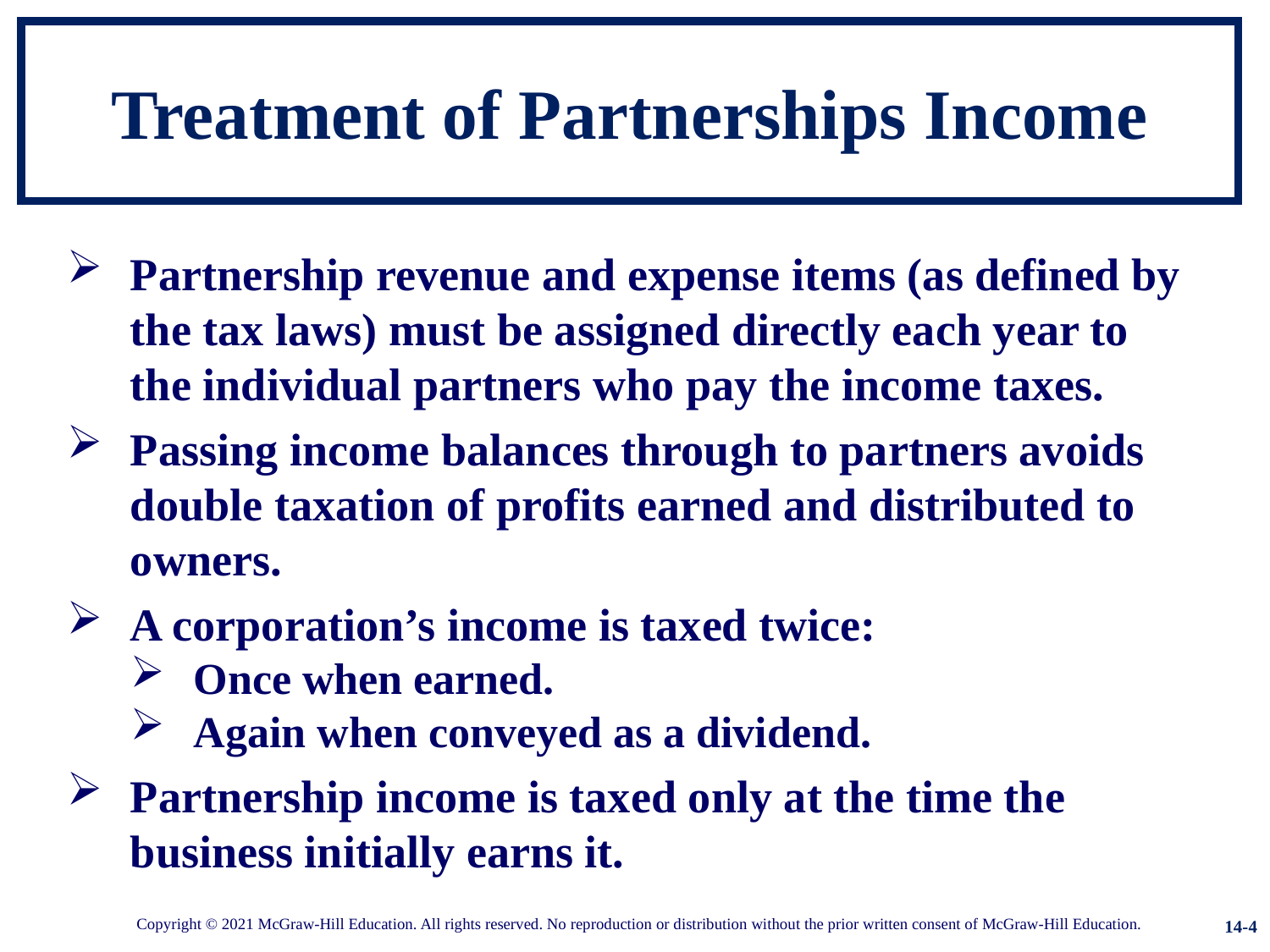

# Treatment of Partnerships Income
Partnership revenue and expense items (as defined by the tax laws) must be assigned directly each year to the individual partners who pay the income taxes.
Passing income balances through to partners avoids double taxation of profits earned and distributed to owners.
A corporation’s income is taxed twice:
Once when earned.
Again when conveyed as a dividend.
Partnership income is taxed only at the time the business initially earns it.
14-4
Copyright © 2021 McGraw-Hill Education. All rights reserved. No reproduction or distribution without the prior written consent of McGraw-Hill Education.